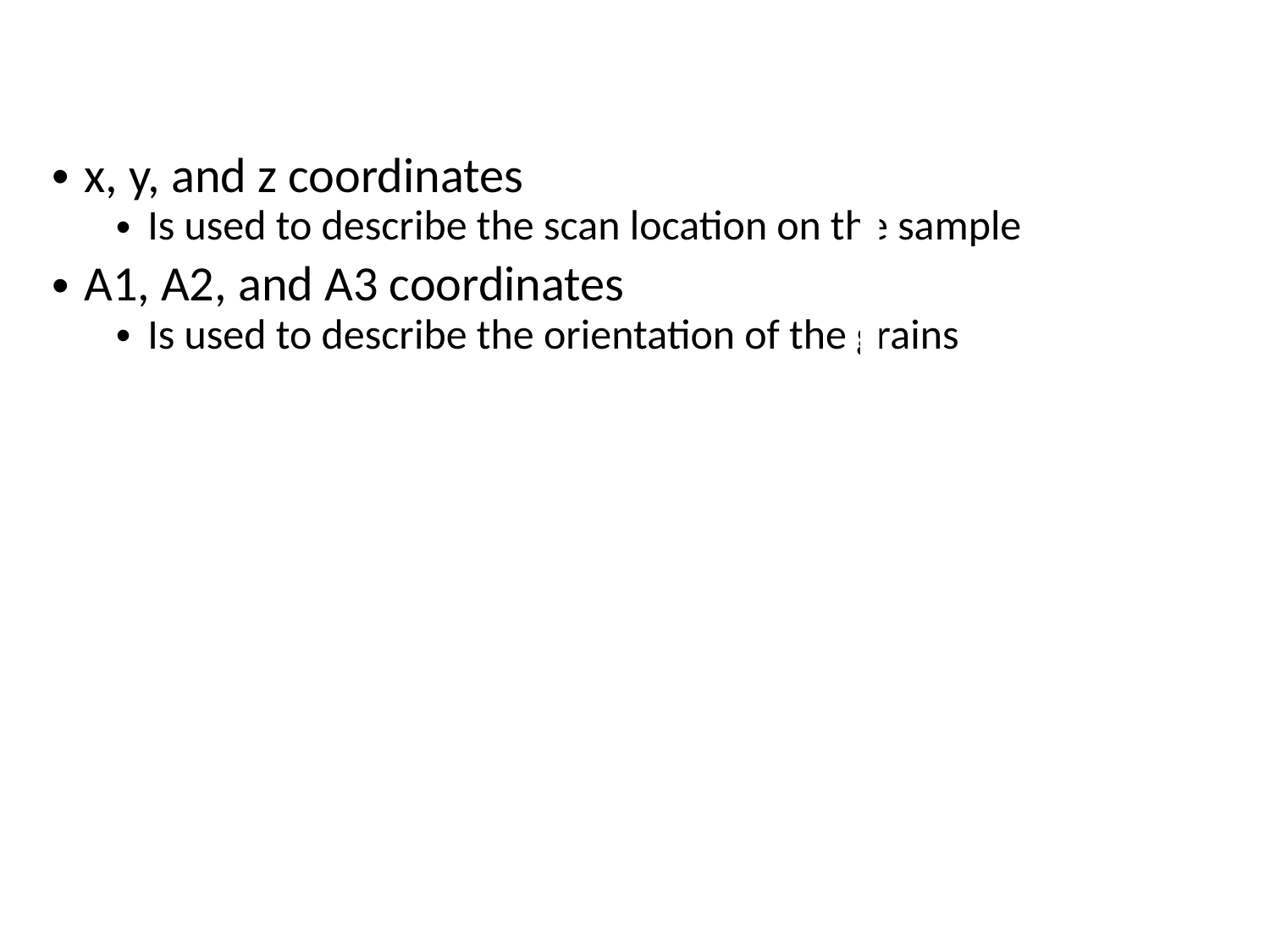

x, y, and z coordinates
Is used to describe the scan location on the sample
A1, A2, and A3 coordinates
Is used to describe the orientation of the grains